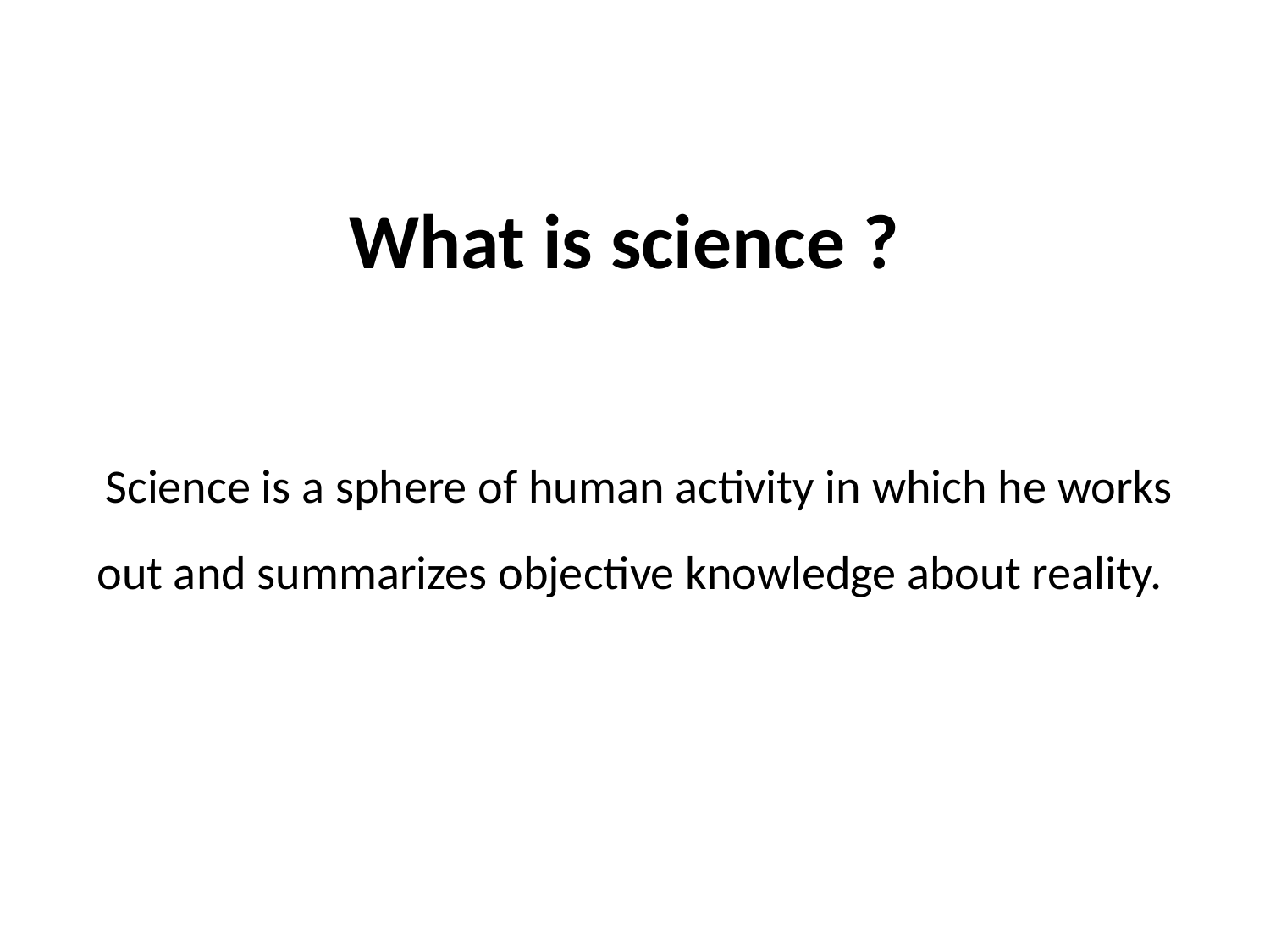

# What is science ?
 Science is a sphere of human activity in which he works out and summarizes objective knowledge about reality.